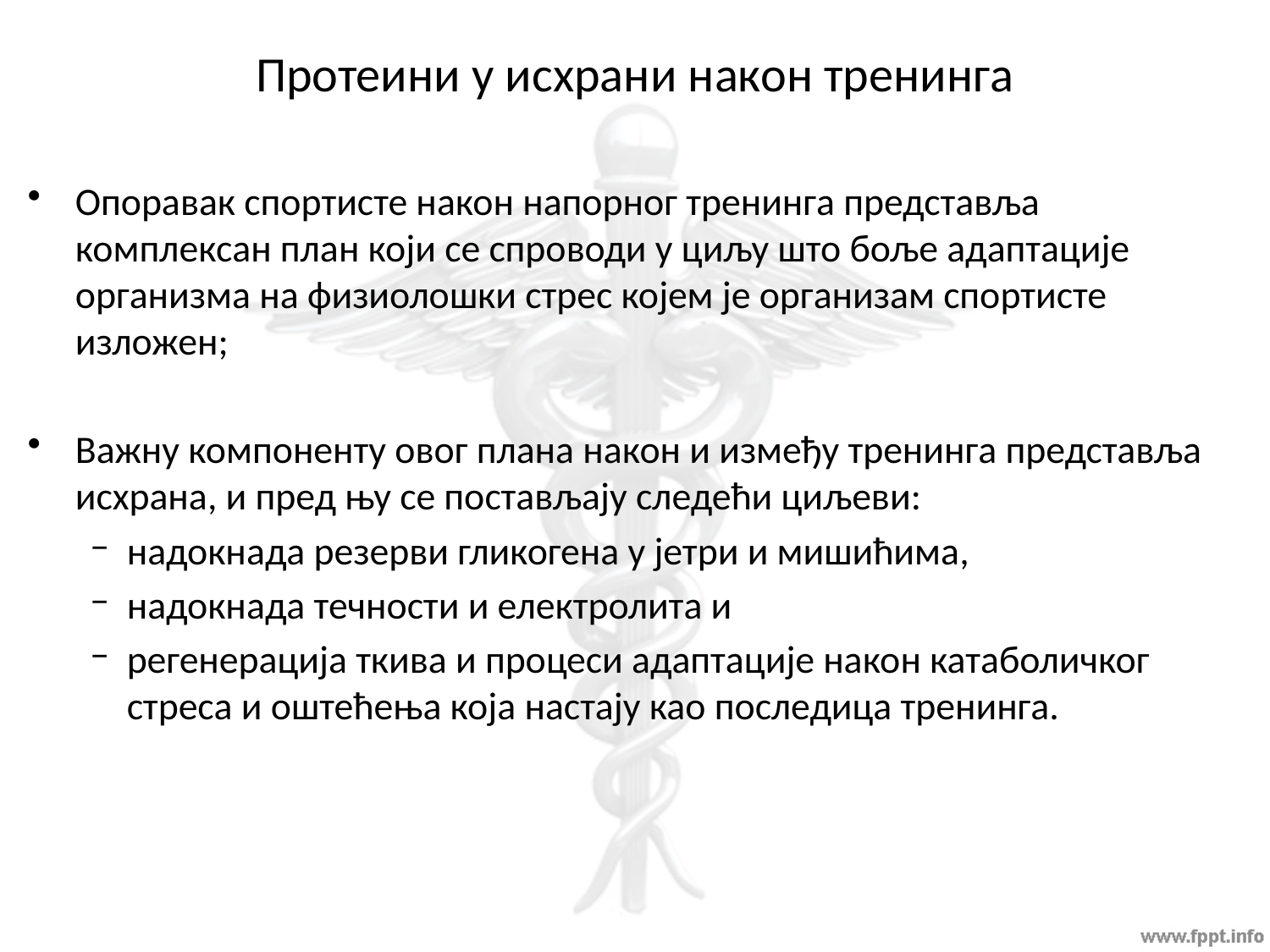

# Протеини у исхрани након тренинга

Опоравак спортисте након напорног тренинга представља комплексан план који се спроводи у циљу што боље адаптације организма на физиолошки стрес којем је организам спортисте изложен;

Важну компоненту овог плана након и између тренинга представља исхрана, и пред њу се постављају следећи циљеви:
надокнада резерви гликогена у јетри и мишићима,
надокнада течности и електролита и
регенерација ткива и процеси адаптације након катаболичког стреса и оштећења која настају као последица тренинга.